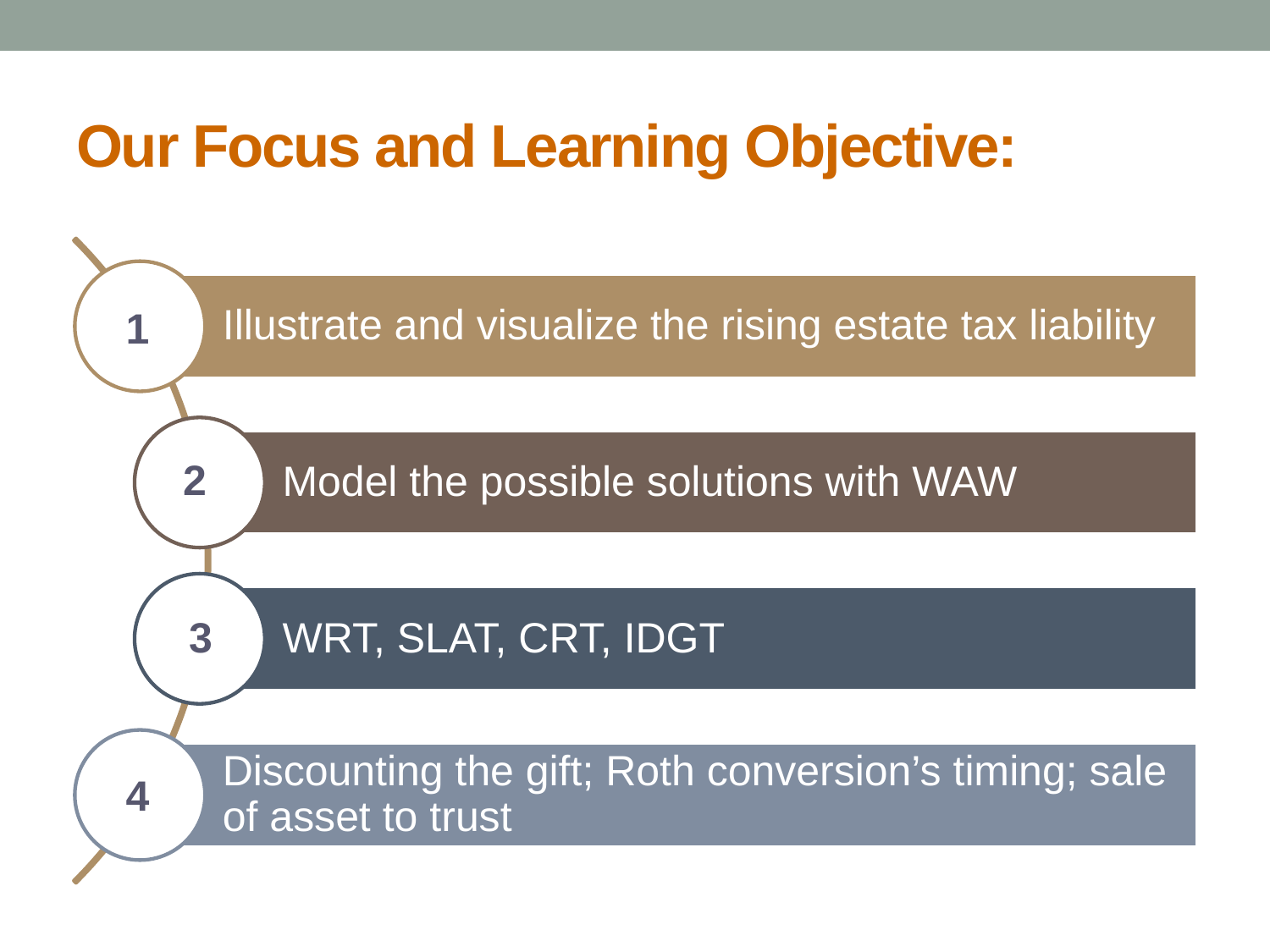

# Our Focus and Learning Objective:
Illustrate and visualize the rising estate tax liability
Model the possible solutions with WAW
WRT, SLAT, CRT, IDGT
Discounting the gift; Roth conversion’s timing; sale of asset to trust
1
2
 3
4